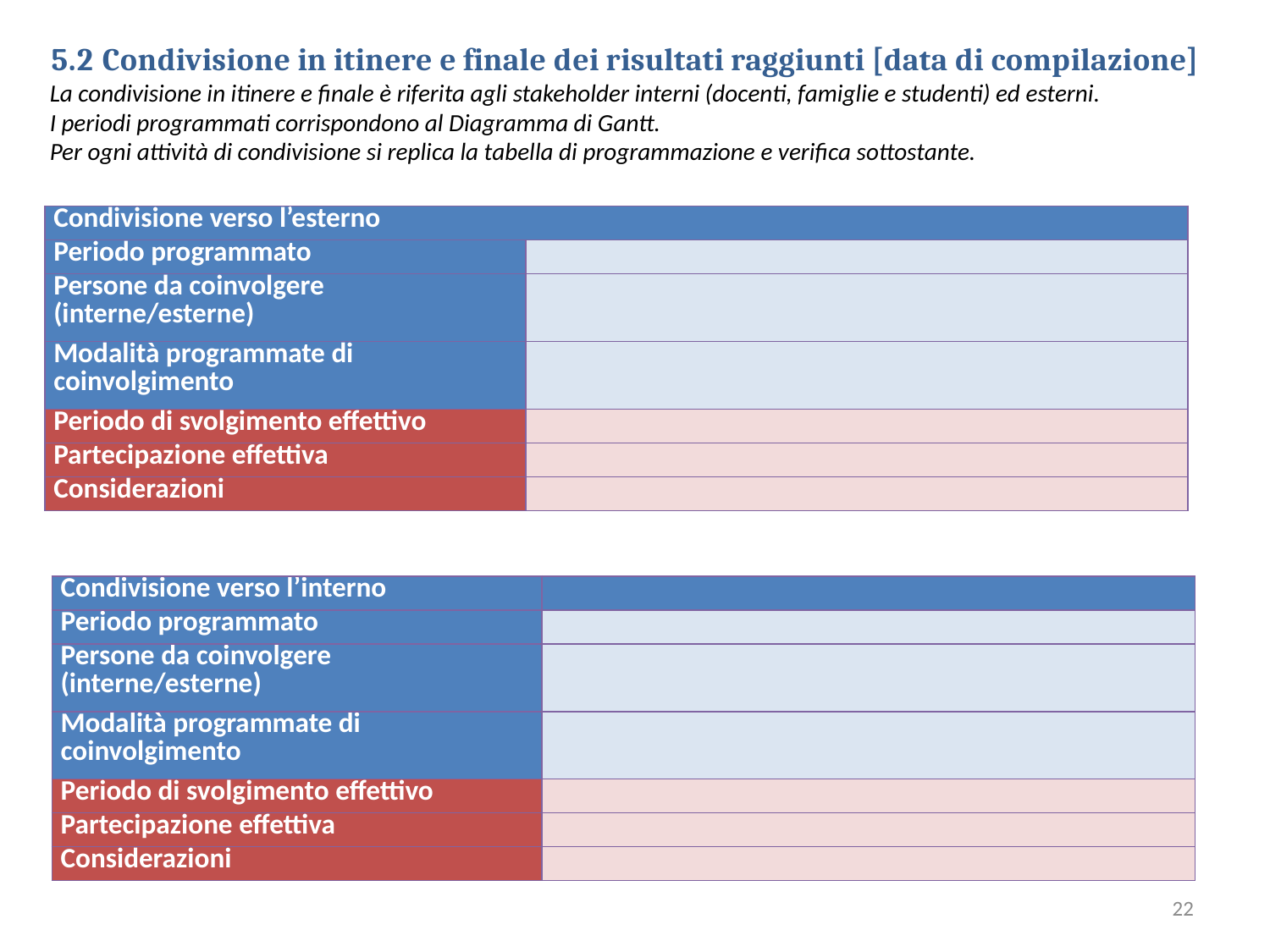

5.2 Condivisione in itinere e finale dei risultati raggiunti [data di compilazione]
La condivisione in itinere e finale è riferita agli stakeholder interni (docenti, famiglie e studenti) ed esterni.
I periodi programmati corrispondono al Diagramma di Gantt.
Per ogni attività di condivisione si replica la tabella di programmazione e verifica sottostante.

| Condivisione verso l’esterno |  |
| --- | --- |
| Periodo programmato |  |
| Persone da coinvolgere (interne/esterne) |  |
| Modalità programmate di coinvolgimento |  |
| Periodo di svolgimento effettivo |  |
| Partecipazione effettiva |  |
| Considerazioni |  |
| Condivisione verso l’interno |  |
| --- | --- |
| Periodo programmato |  |
| Persone da coinvolgere (interne/esterne) |  |
| Modalità programmate di coinvolgimento |  |
| Periodo di svolgimento effettivo |  |
| Partecipazione effettiva |  |
| Considerazioni |  |
22